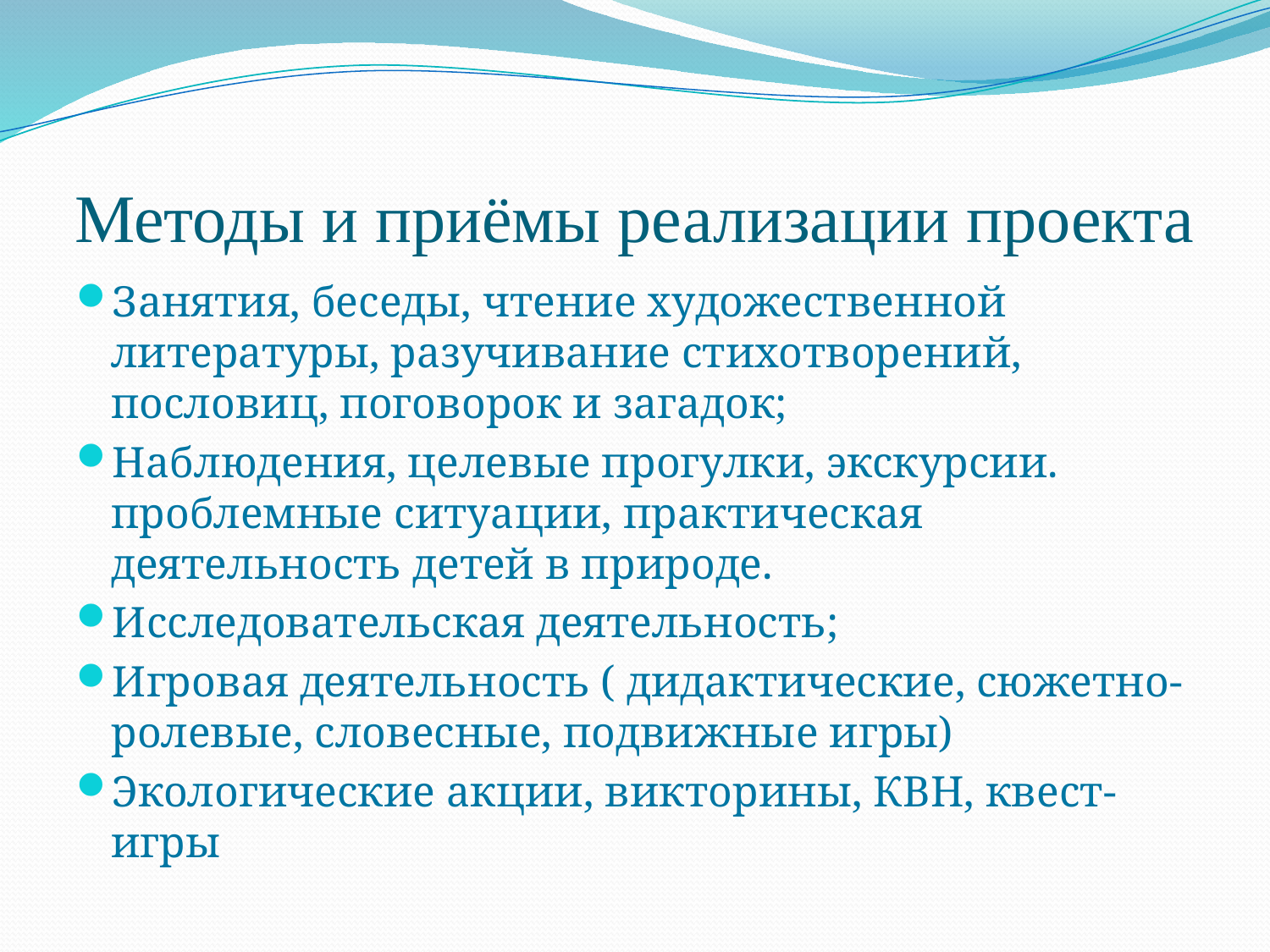

# Методы и приёмы реализации проекта
Занятия, беседы, чтение художественной литературы, разучивание стихотворений, пословиц, поговорок и загадок;
Наблюдения, целевые прогулки, экскурсии. проблемные ситуации, практическая деятельность детей в природе.
Исследовательская деятельность;
Игровая деятельность ( дидактические, сюжетно-ролевые, словесные, подвижные игры)
Экологические акции, викторины, КВН, квест-игры